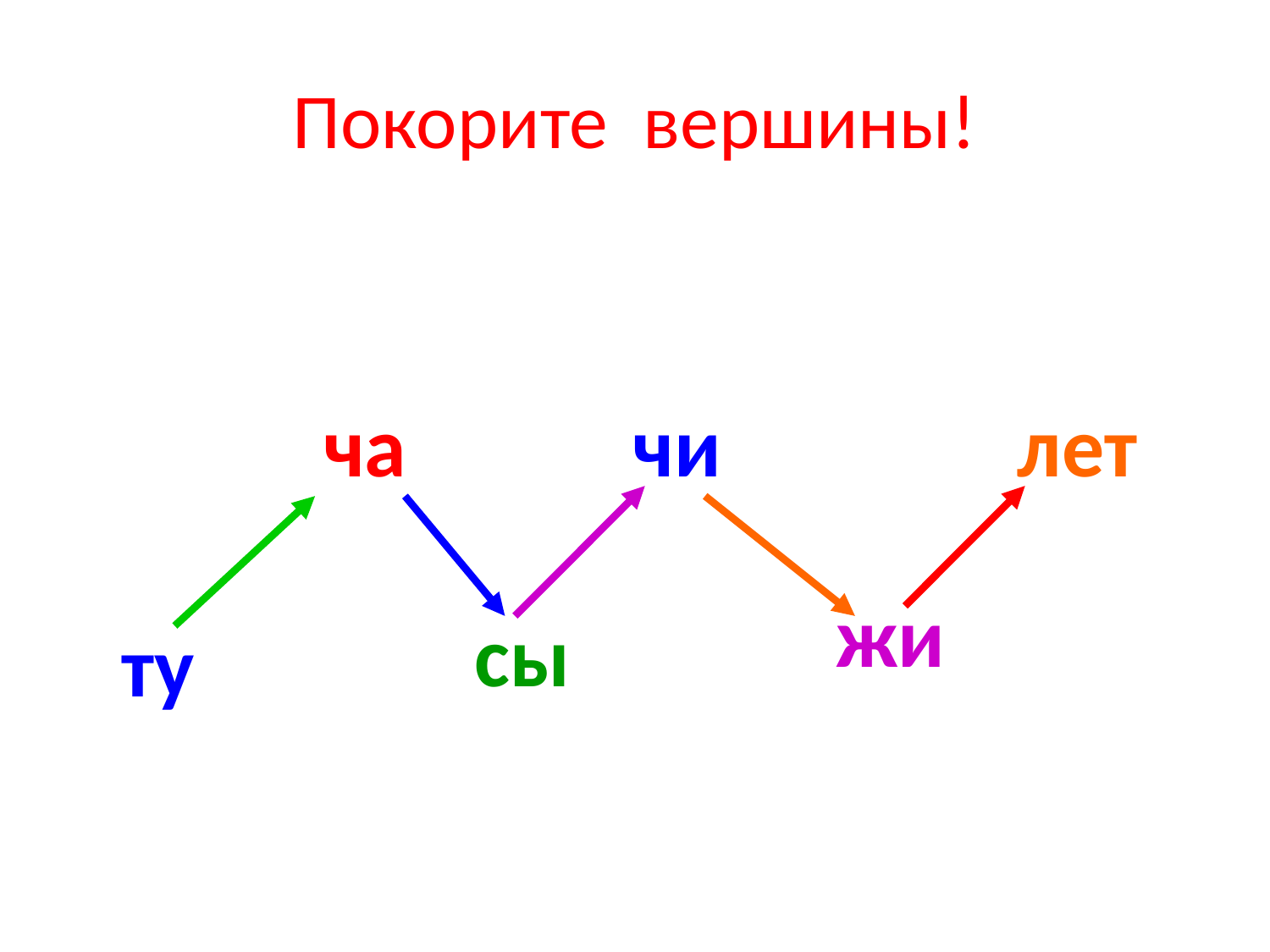

# Покорите  вершины!
ча
чи
лет

жи
сы
ту